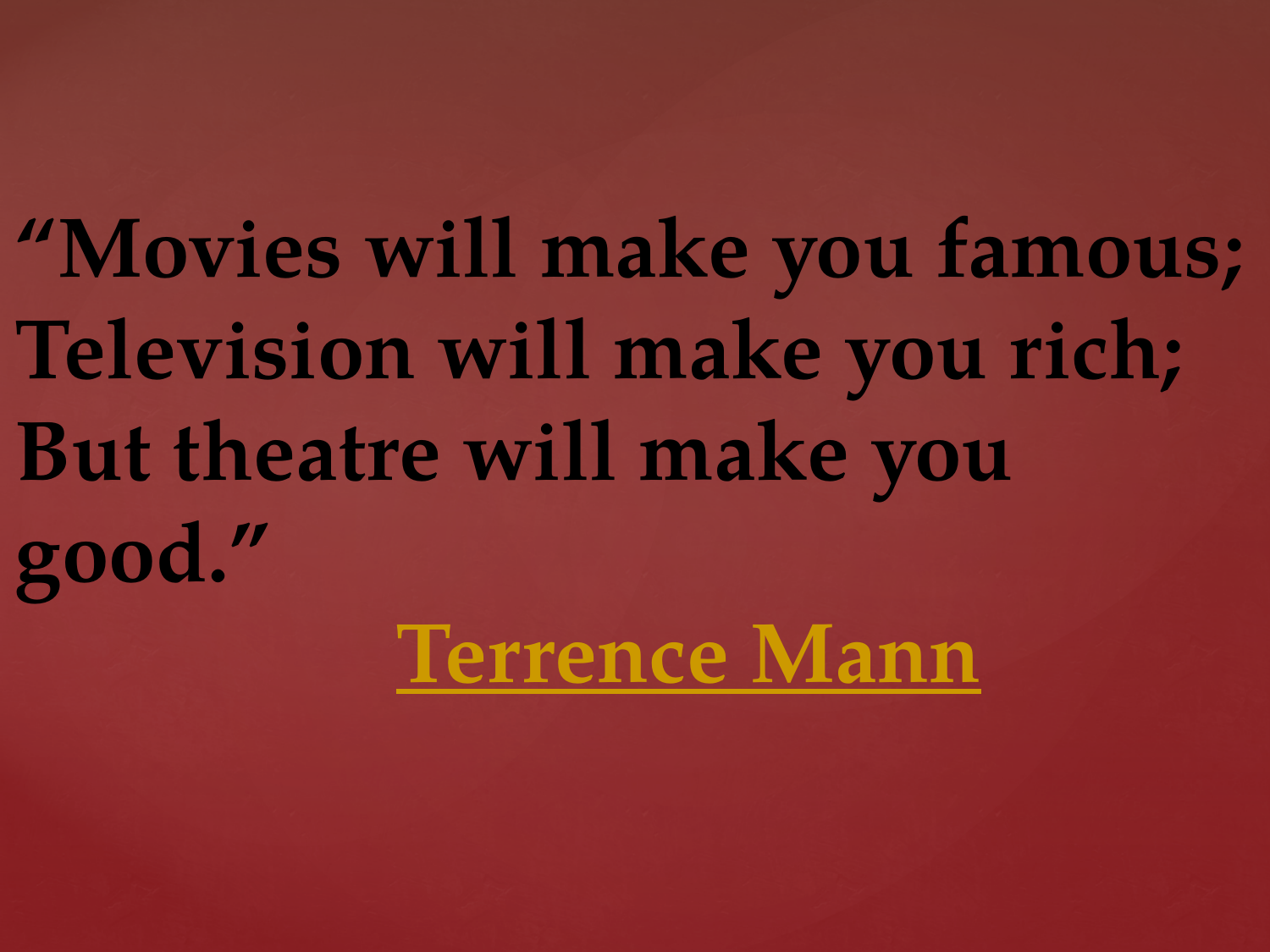

“Movies will make you famous; Television will make you rich; But theatre will make you  good.”
                  Terrence Mann
#